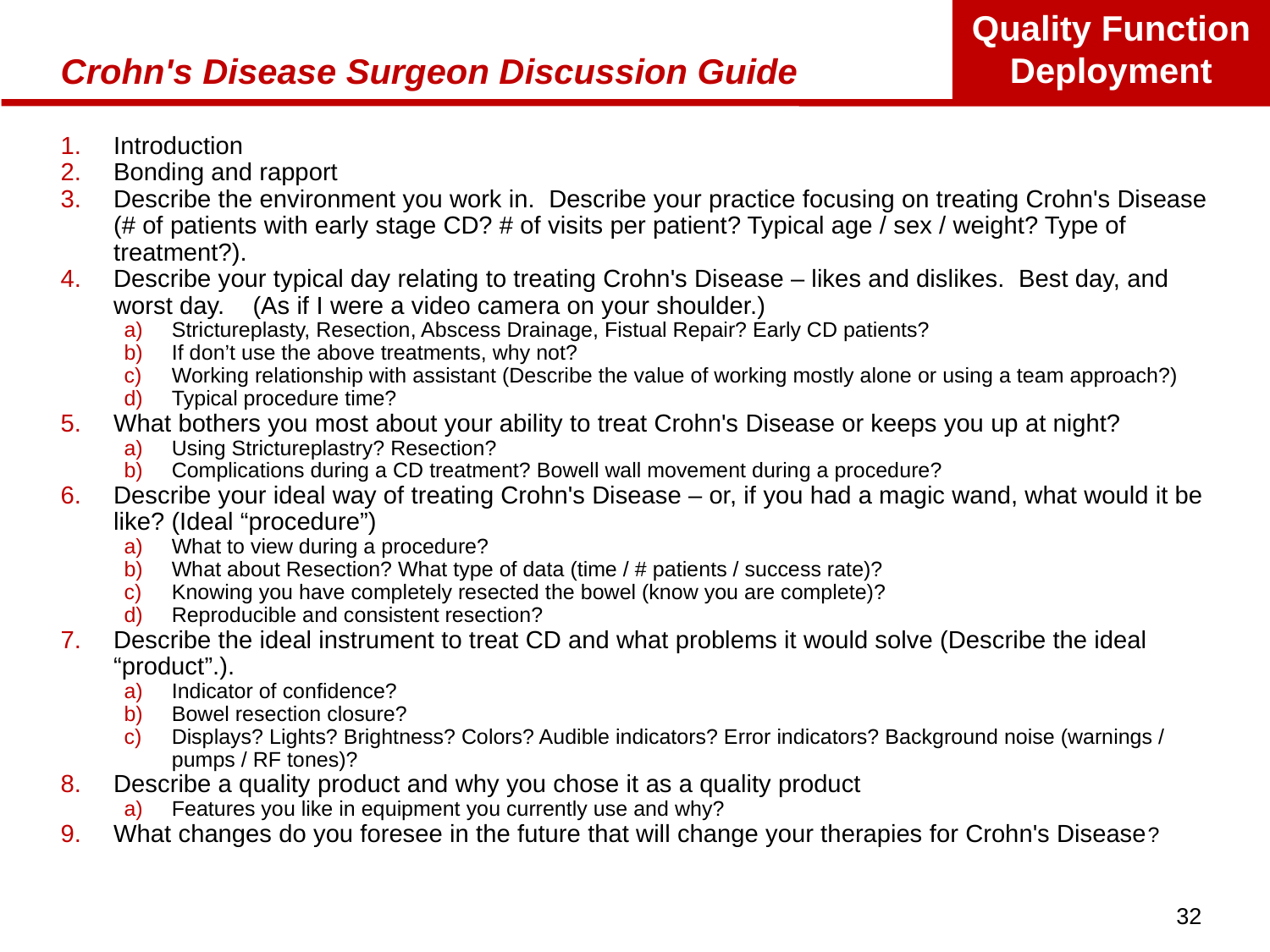

# Crohn's Disease Surgeon Discussion Guide
Introduction
Bonding and rapport
Describe the environment you work in.  Describe your practice focusing on treating Crohn's Disease (# of patients with early stage CD? # of visits per patient? Typical age / sex / weight? Type of treatment?).
Describe your typical day relating to treating Crohn's Disease – likes and dislikes.  Best day, and worst day.    (As if I were a video camera on your shoulder.)
Strictureplasty, Resection, Abscess Drainage, Fistual Repair? Early CD patients?
If don’t use the above treatments, why not?
Working relationship with assistant (Describe the value of working mostly alone or using a team approach?)
Typical procedure time?
What bothers you most about your ability to treat Crohn's Disease or keeps you up at night?
Using Strictureplastry? Resection?
Complications during a CD treatment? Bowell wall movement during a procedure?
Describe your ideal way of treating Crohn's Disease – or, if you had a magic wand, what would it be like? (Ideal “procedure”)
What to view during a procedure?
What about Resection? What type of data (time / # patients / success rate)?
Knowing you have completely resected the bowel (know you are complete)?
Reproducible and consistent resection?
Describe the ideal instrument to treat CD and what problems it would solve (Describe the ideal “product”.).
Indicator of confidence?
Bowel resection closure?
Displays? Lights? Brightness? Colors? Audible indicators? Error indicators? Background noise (warnings / pumps / RF tones)?
Describe a quality product and why you chose it as a quality product
Features you like in equipment you currently use and why?
What changes do you foresee in the future that will change your therapies for Crohn's Disease?